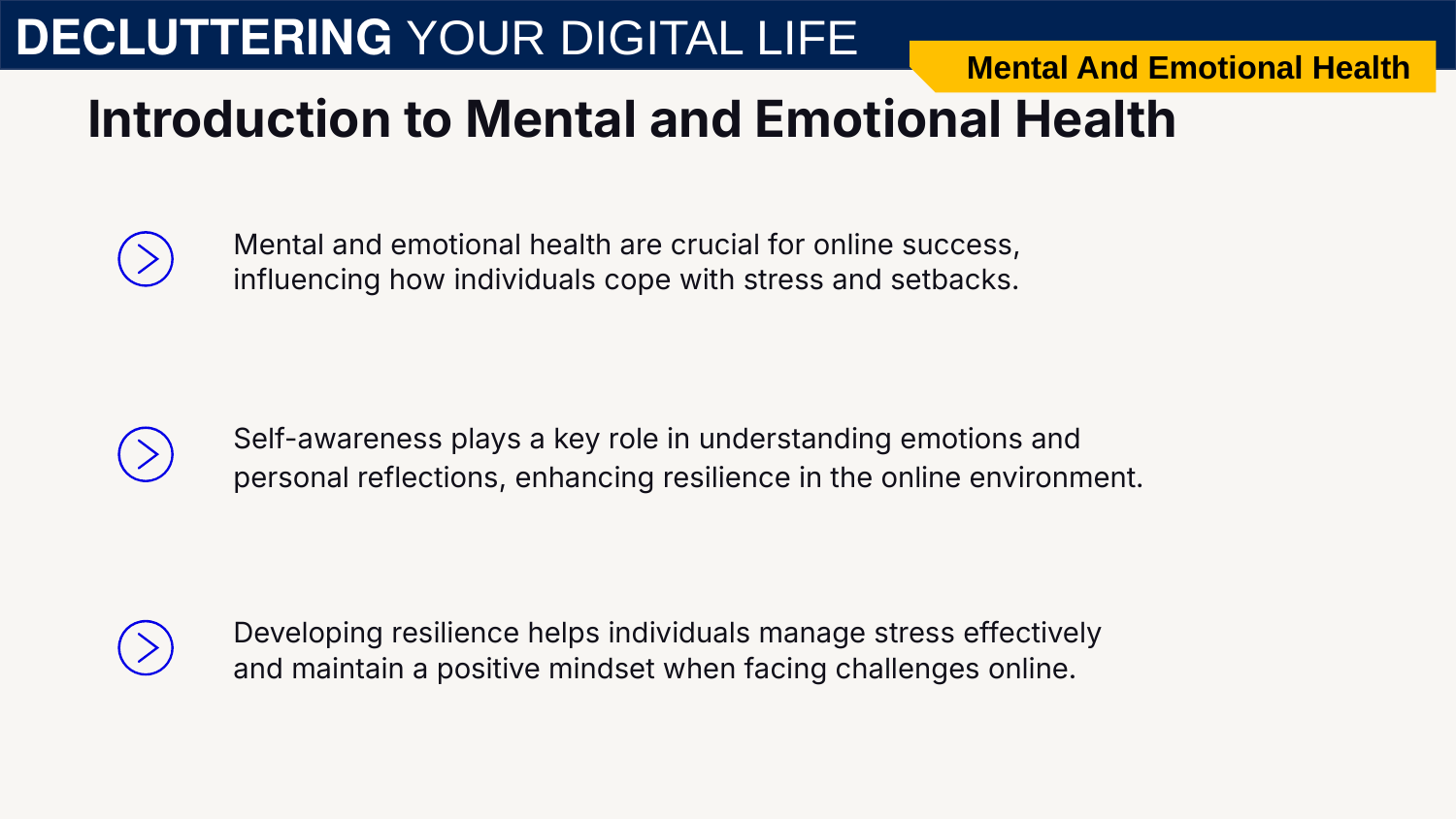

DECLUTTERING YOUR DIGITAL LIFE
Mental And Emotional Health

# Introduction to Mental and Emotional Health
Mental and emotional health are crucial for online success, influencing how individuals cope with stress and setbacks.

Self-awareness plays a key role in understanding emotions and personal reflections, enhancing resilience in the online environment.

Developing resilience helps individuals manage stress effectively and maintain a positive mindset when facing challenges online.